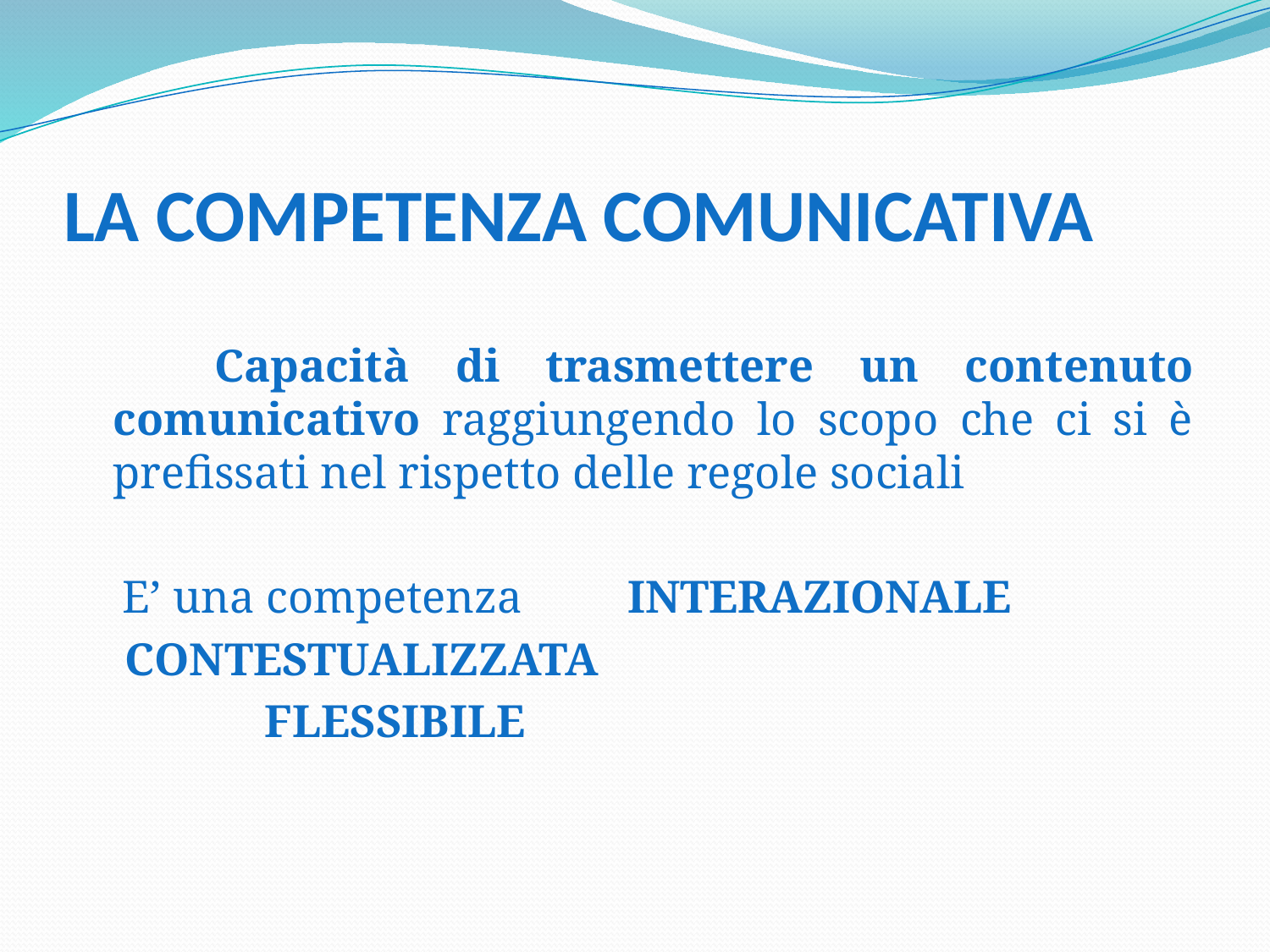

# LA COMPETENZA COMUNICATIVA

   Capacità di trasmettere un contenuto comunicativo raggiungendo lo scopo che ci si è prefissati nel rispetto delle regole sociali

    E’ una competenza         INTERAZIONALE
					 CONTESTUALIZZATA
				             FLESSIBILE